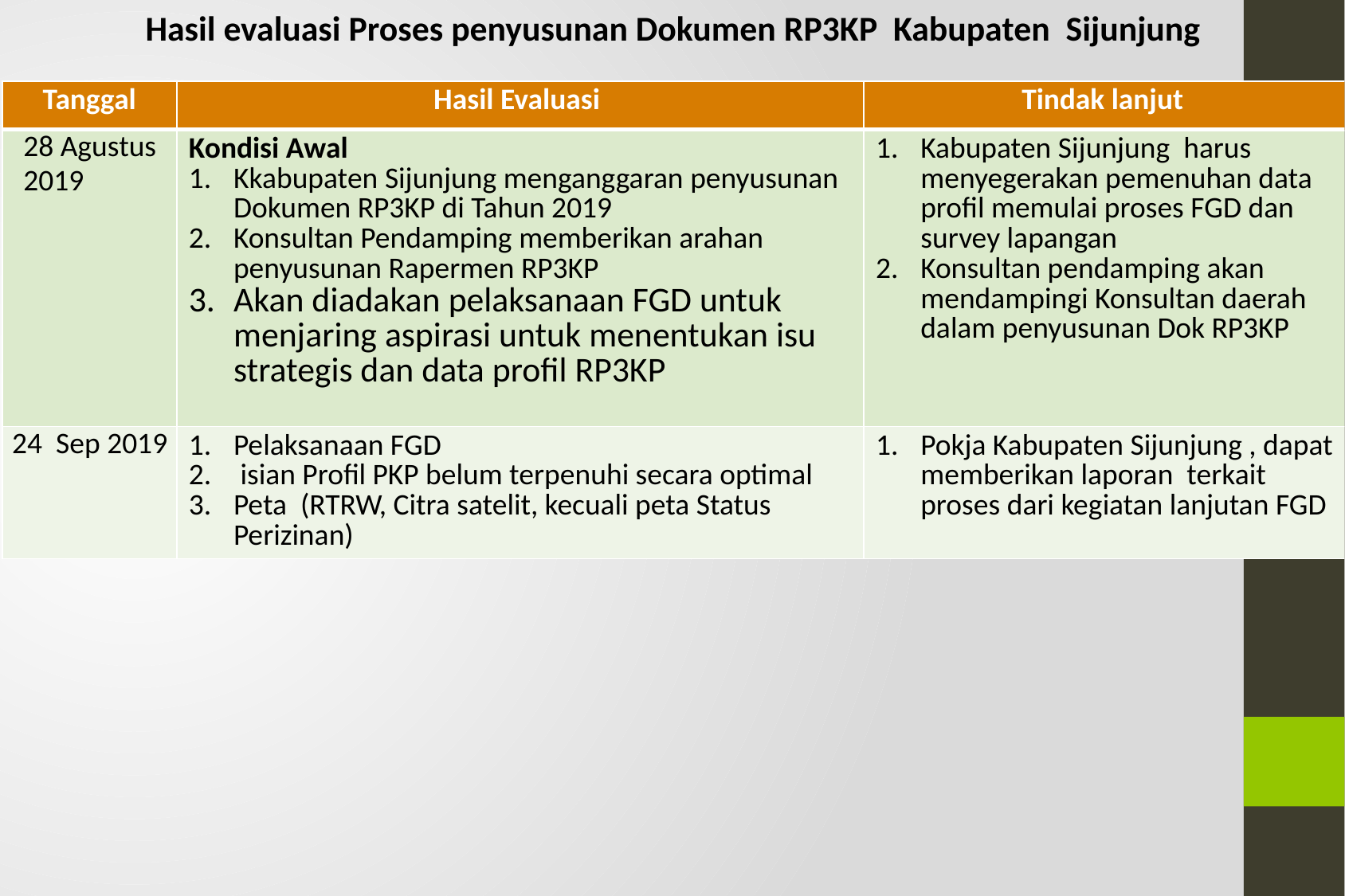

Hasil evaluasi Proses penyusunan Dokumen RP3KP  Kabupaten  Sijunjung
| Tanggal | Hasil Evaluasi | Tindak lanjut |
| --- | --- | --- |
| 28 Agustus 2019 | Kondisi Awal Kkabupaten Sijunjung menganggaran penyusunan Dokumen RP3KP di Tahun 2019 Konsultan Pendamping memberikan arahan penyusunan Rapermen RP3KP Akan diadakan pelaksanaan FGD untuk menjaring aspirasi untuk menentukan isu strategis dan data profil RP3KP | Kabupaten Sijunjung harus menyegerakan pemenuhan data profil memulai proses FGD dan survey lapangan Konsultan pendamping akan mendampingi Konsultan daerah dalam penyusunan Dok RP3KP |
| 24 Sep 2019 | Pelaksanaan FGD isian Profil PKP belum terpenuhi secara optimal Peta (RTRW, Citra satelit, kecuali peta Status Perizinan) | Pokja Kabupaten Sijunjung , dapat memberikan laporan terkait proses dari kegiatan lanjutan FGD |